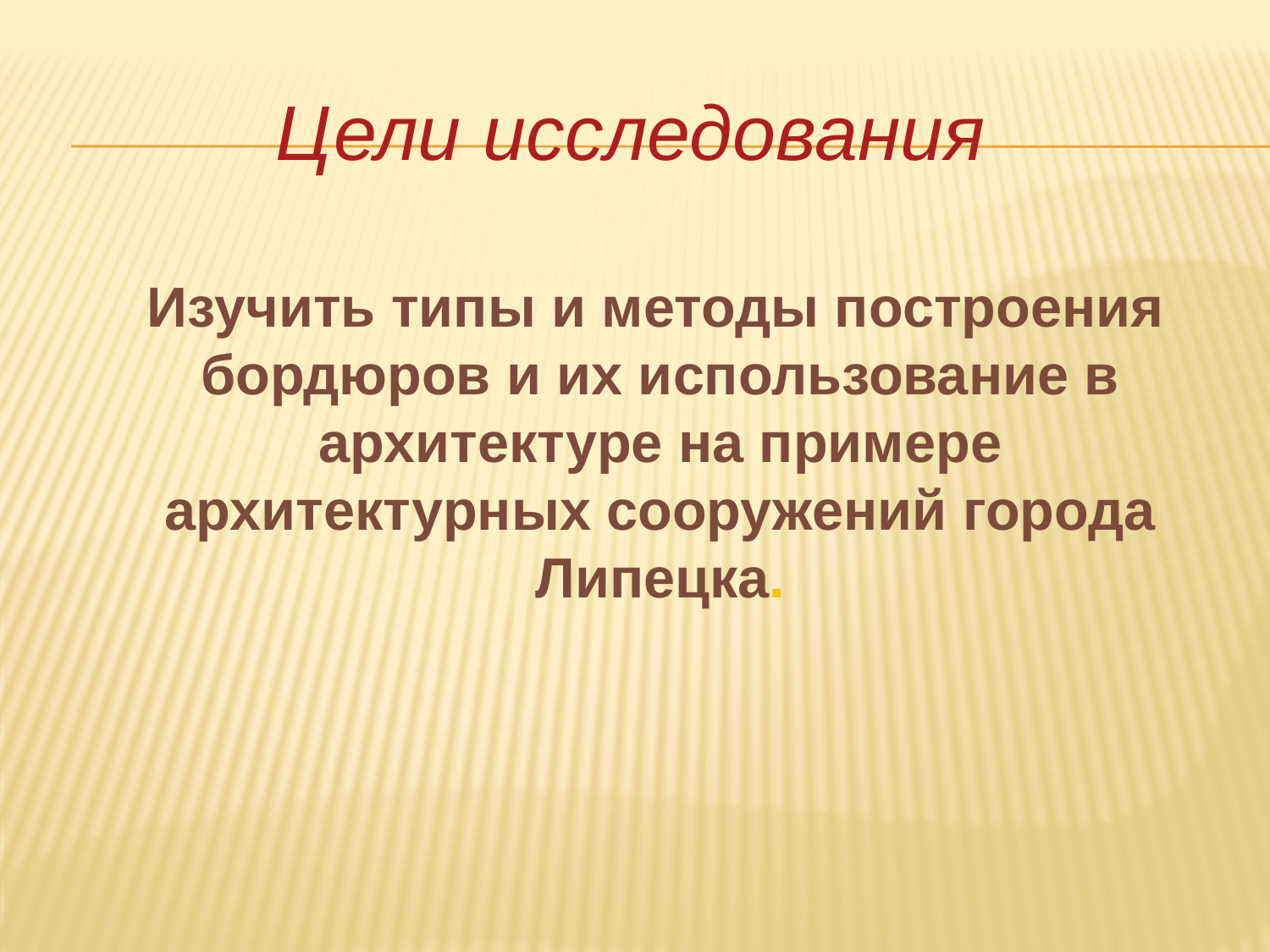

Цели исследования
  Изучить типы и методы построения бордюров и их использование в архитектуре на примере архитектурных сооружений города Липецка.